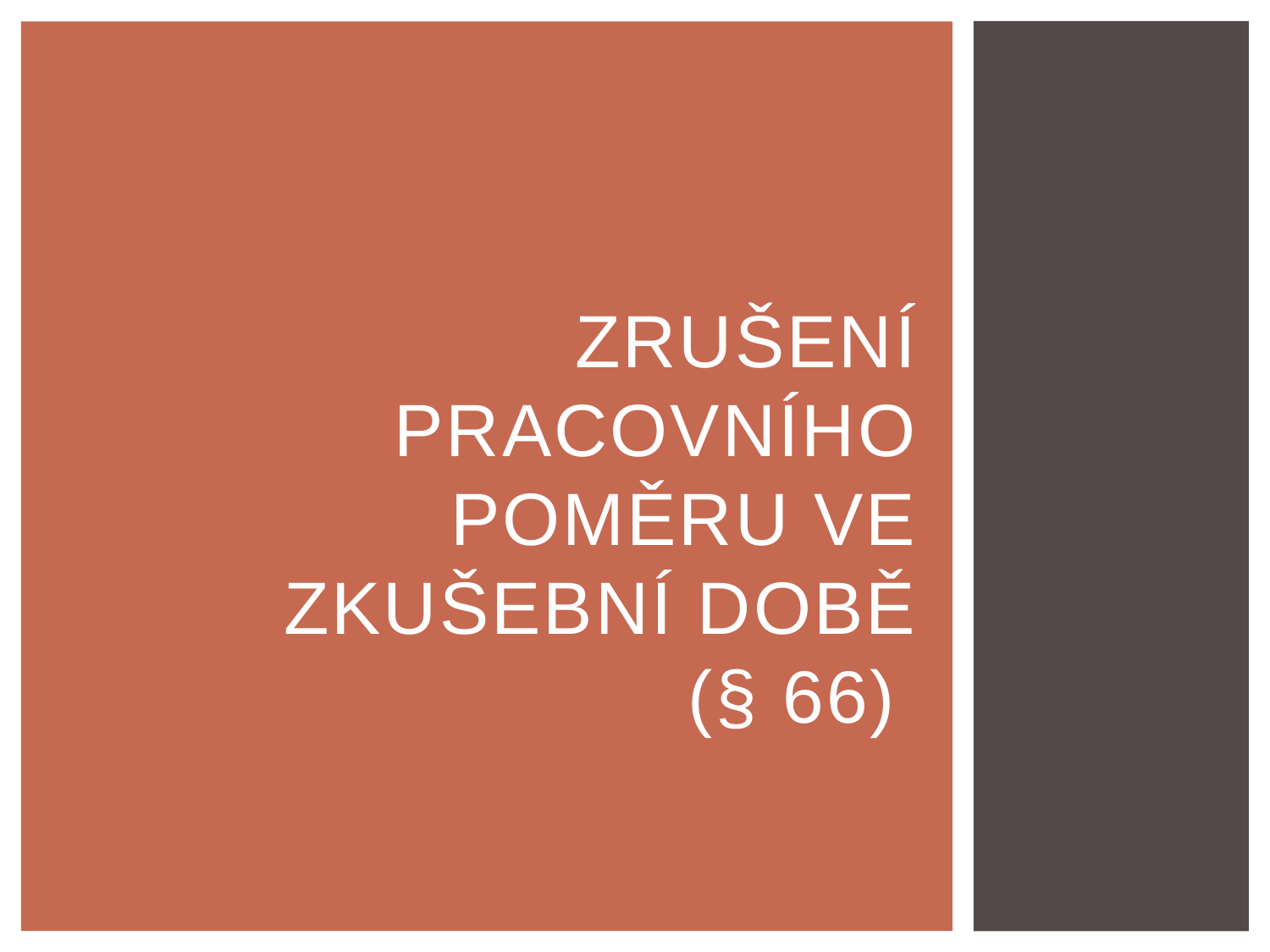

# zrušení pracovního poměru ve zkušební době (§ 66)